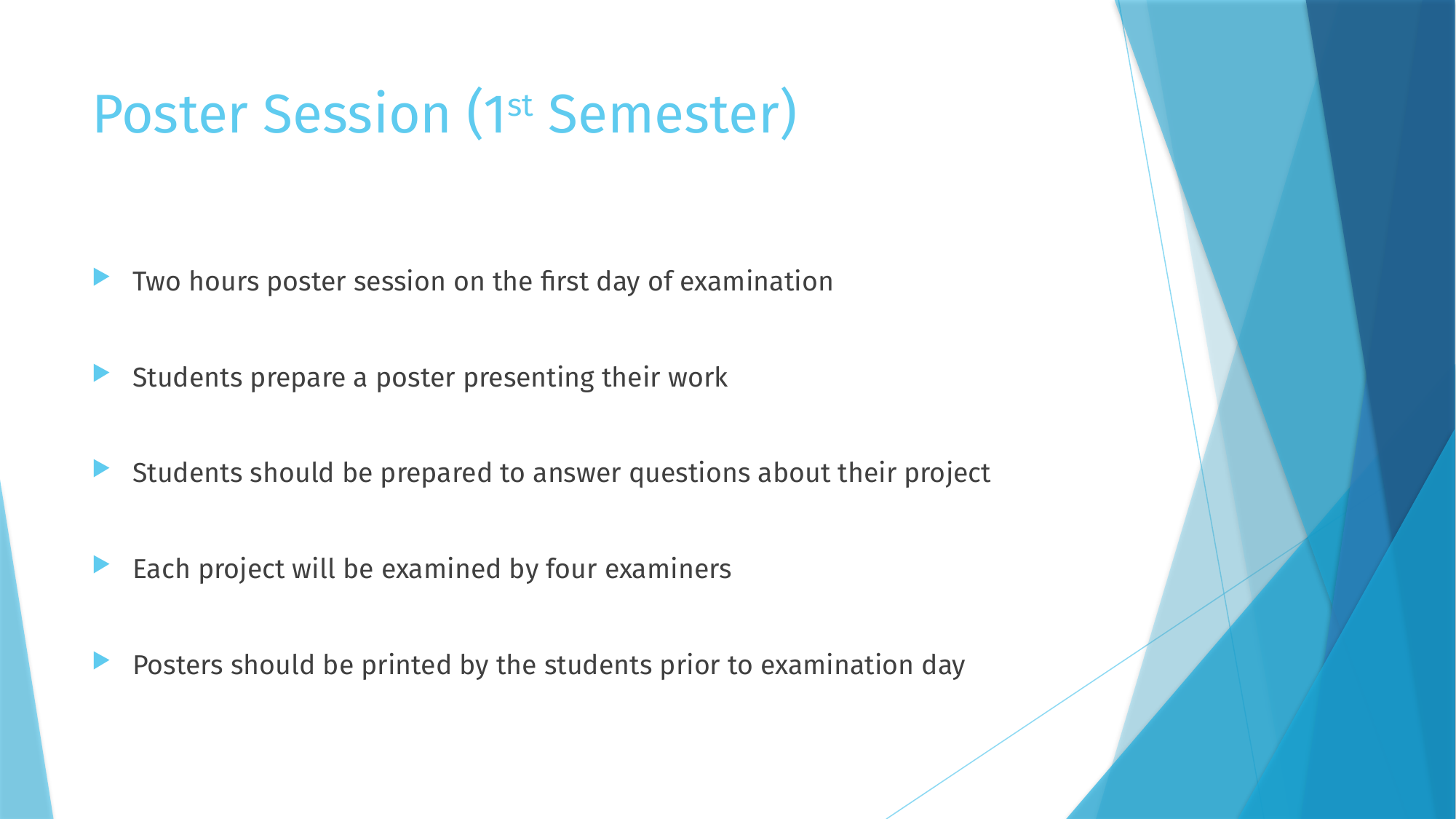

# Poster Session (1st Semester)
Two hours poster session on the first day of examination

Students prepare a poster presenting their work

Students should be prepared to answer questions about their project

Each project will be examined by four examiners

Posters should be printed by the students prior to examination day